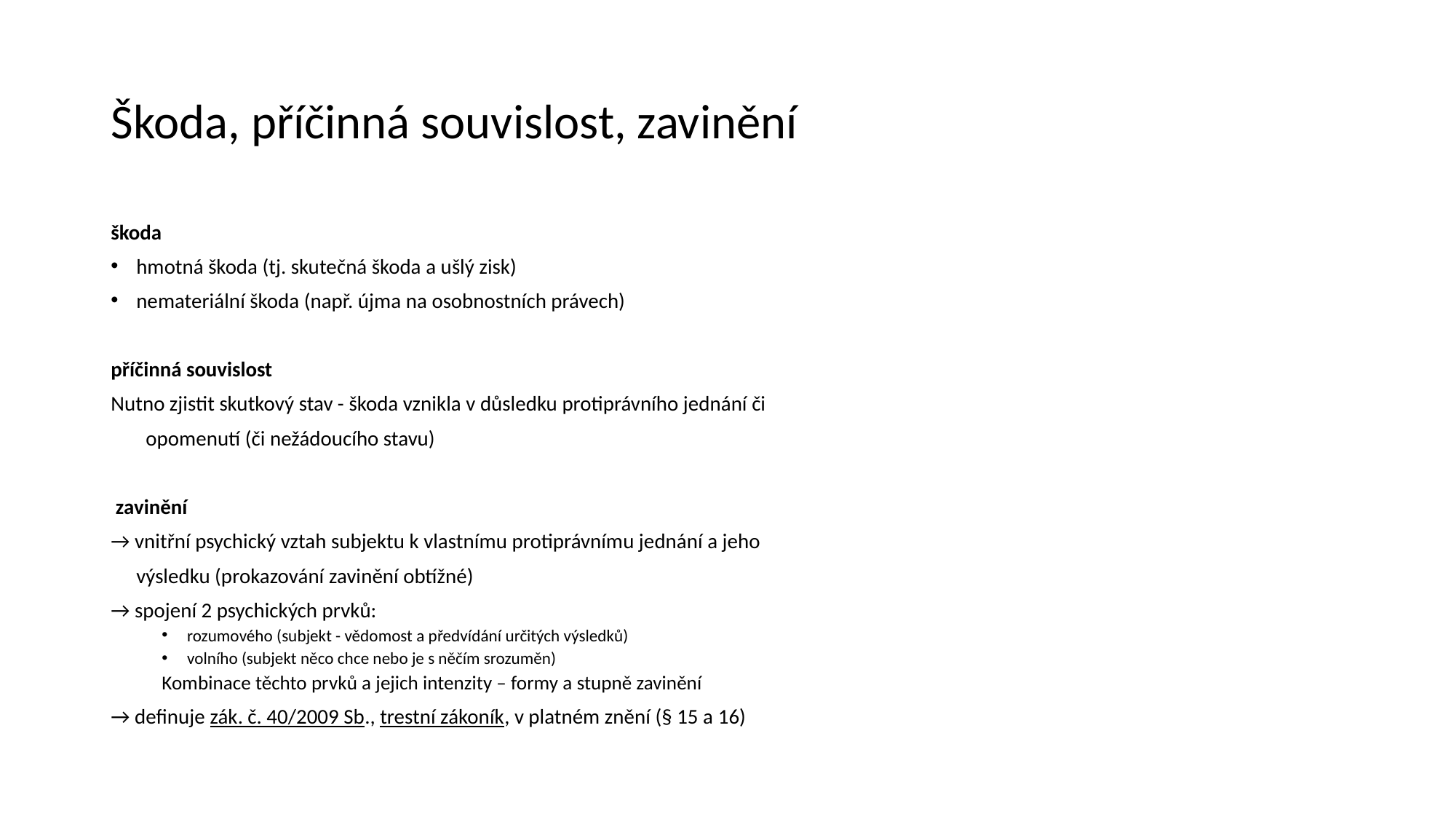

# Škoda, příčinná souvislost, zavinění
škoda
hmotná škoda (tj. skutečná škoda a ušlý zisk)
nemateriální škoda (např. újma na osobnostních právech)

příčinná souvislost
Nutno zjistit skutkový stav - škoda vznikla v důsledku protiprávního jednání či
				  opomenutí (či nežádoucího stavu)

 zavinění
→ vnitřní psychický vztah subjektu k vlastnímu protiprávnímu jednání a jeho
	výsledku (prokazování zavinění obtížné)
→ spojení 2 psychických prvků:
rozumového (subjekt - vědomost a předvídání určitých výsledků)
volního (subjekt něco chce nebo je s něčím srozuměn)
Kombinace těchto prvků a jejich intenzity – formy a stupně zavinění
→ definuje zák. č. 40/2009 Sb., trestní zákoník, v platném znění (§ 15 a 16)